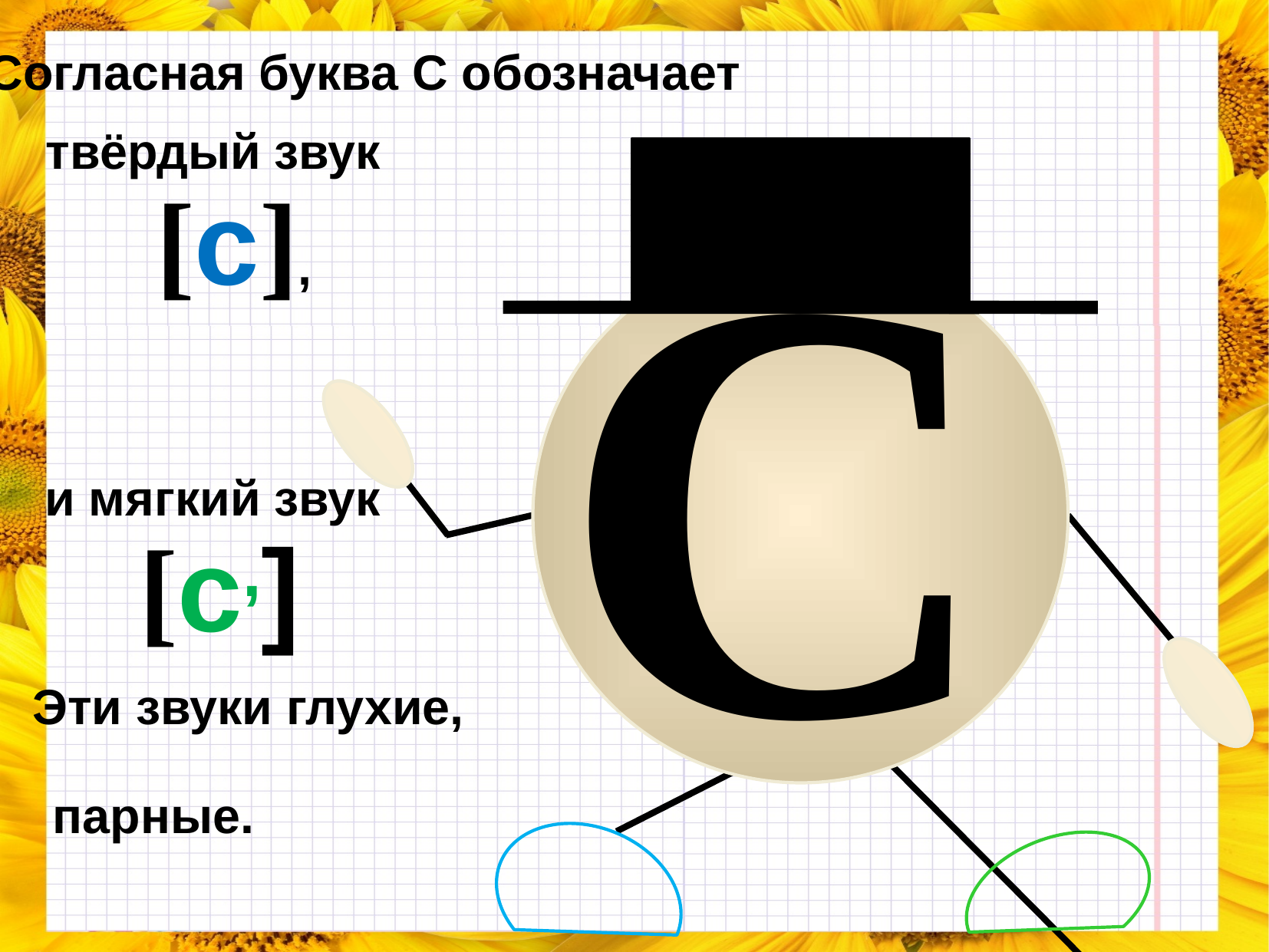

Согласная буква С обозначает
твёрдый звук
 [с],

С

и мягкий звук
[с,]

Эти звуки глухие,
парные.